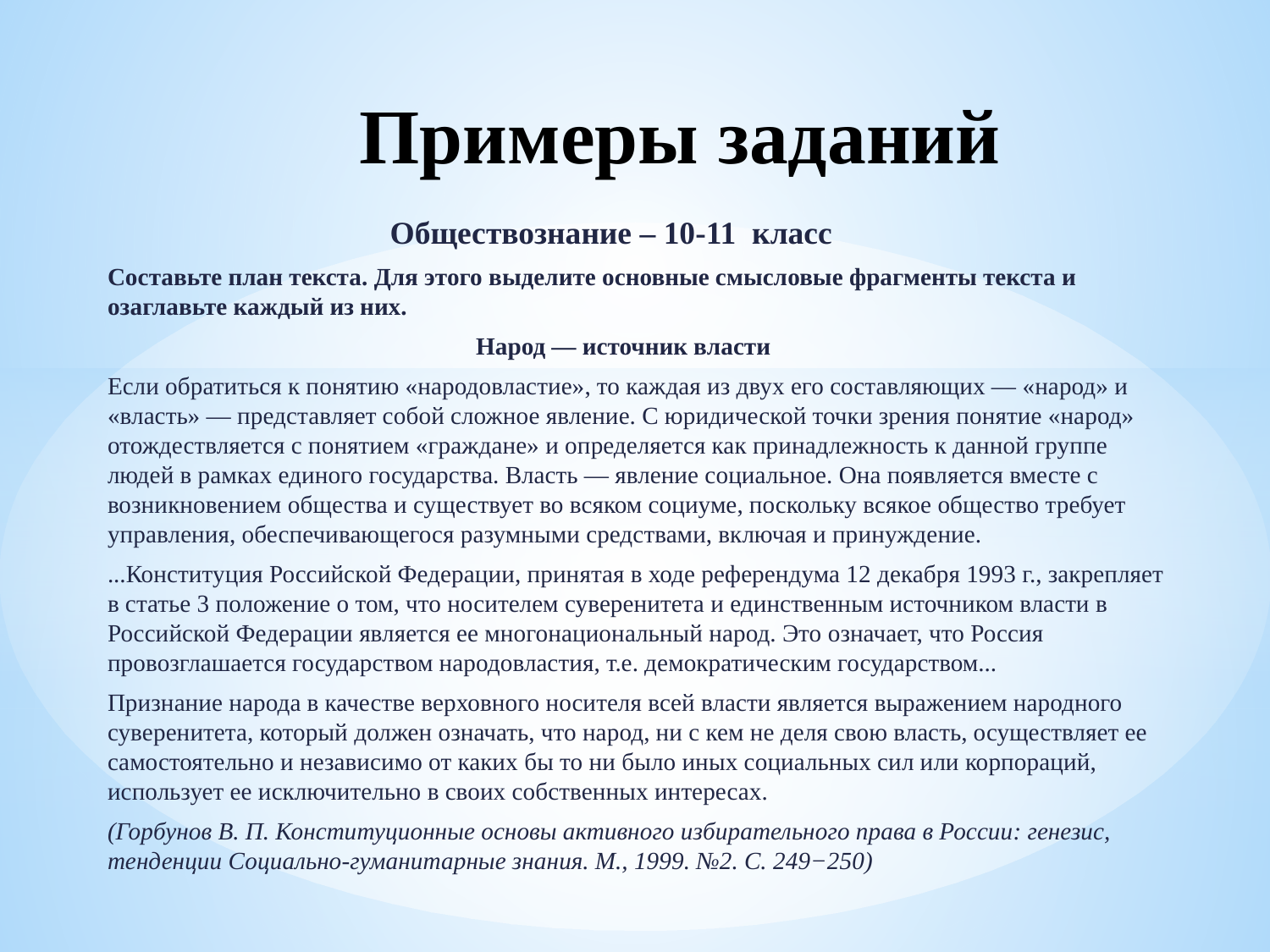

# Примеры заданий
                                              Обществознание – 10-11  класс
Составьте план текста. Для этого выделите основные смысловые фрагменты текста и озаглавьте каждый из них.
                                                            Народ — источник власти
Если обратиться к понятию «народовластие», то каждая из двух его составляющих — «народ» и «власть» — представляет собой сложное явление. С юридической точки зрения понятие «народ» отождествляется с понятием «граждане» и определяется как принадлежность к данной группе людей в рамках единого государства. Власть — явление социальное. Она появляется вместе с возникновением общества и существует во всяком социуме, поскольку всякое общество требует управления, обеспечивающегося разумными средствами, включая и принуждение.
...Конституция Российской Федерации, принятая в ходе референдума 12 декабря 1993 г., закрепляет в статье 3 положение о том, что носителем суверенитета и единственным источником власти в Российской Федерации является ее многонациональный народ. Это означает, что Россия провозглашается государством народовластия, т.е. демократическим государством...
Признание народа в качестве верховного носителя всей власти является выражением народного суверенитета, который должен означать, что народ, ни с кем не деля свою власть, осуществляет ее самостоятельно и независимо от каких бы то ни было иных социальных сил или корпораций, использует ее исключительно в своих собственных интересах.
(Горбунов В. П. Конституционные основы активного избирательного права в России: генезис, тенденции Социально-гуманитарные знания. М., 1999. №2. С. 249−250)